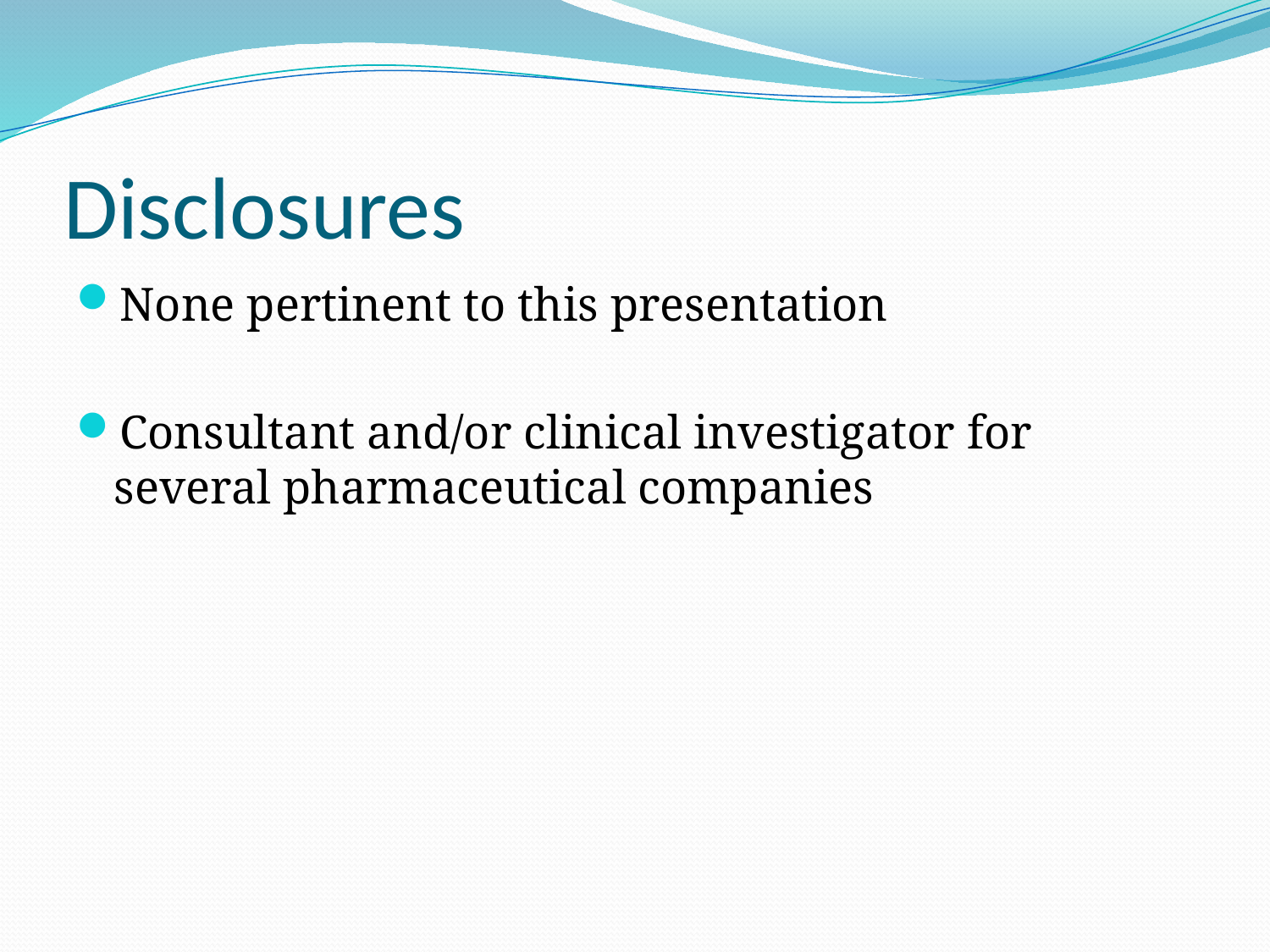

# Disclosures
None pertinent to this presentation

Consultant and/or clinical investigator for several pharmaceutical companies